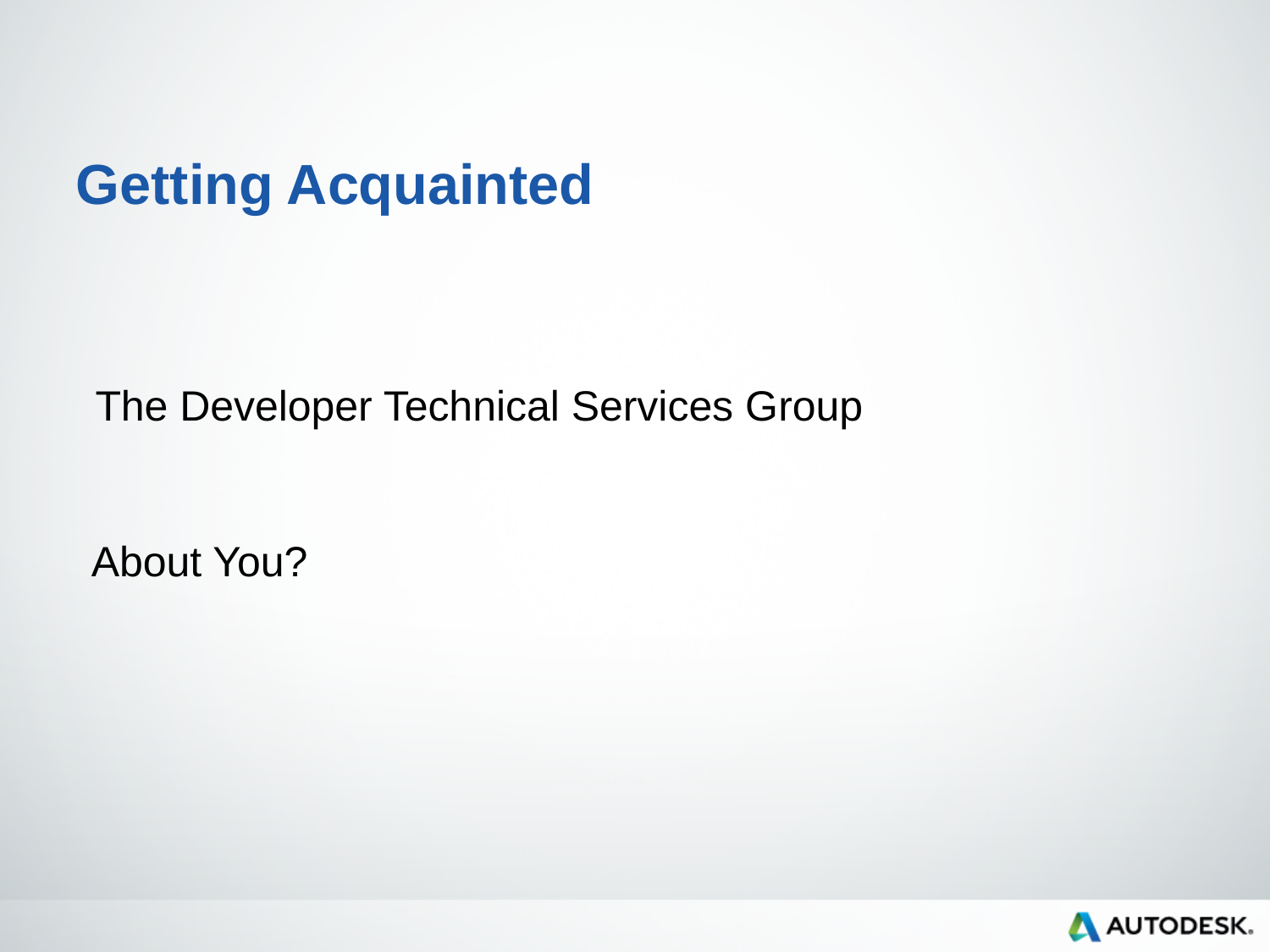

Getting Acquainted

 The Developer Technical Services Group

 About You?